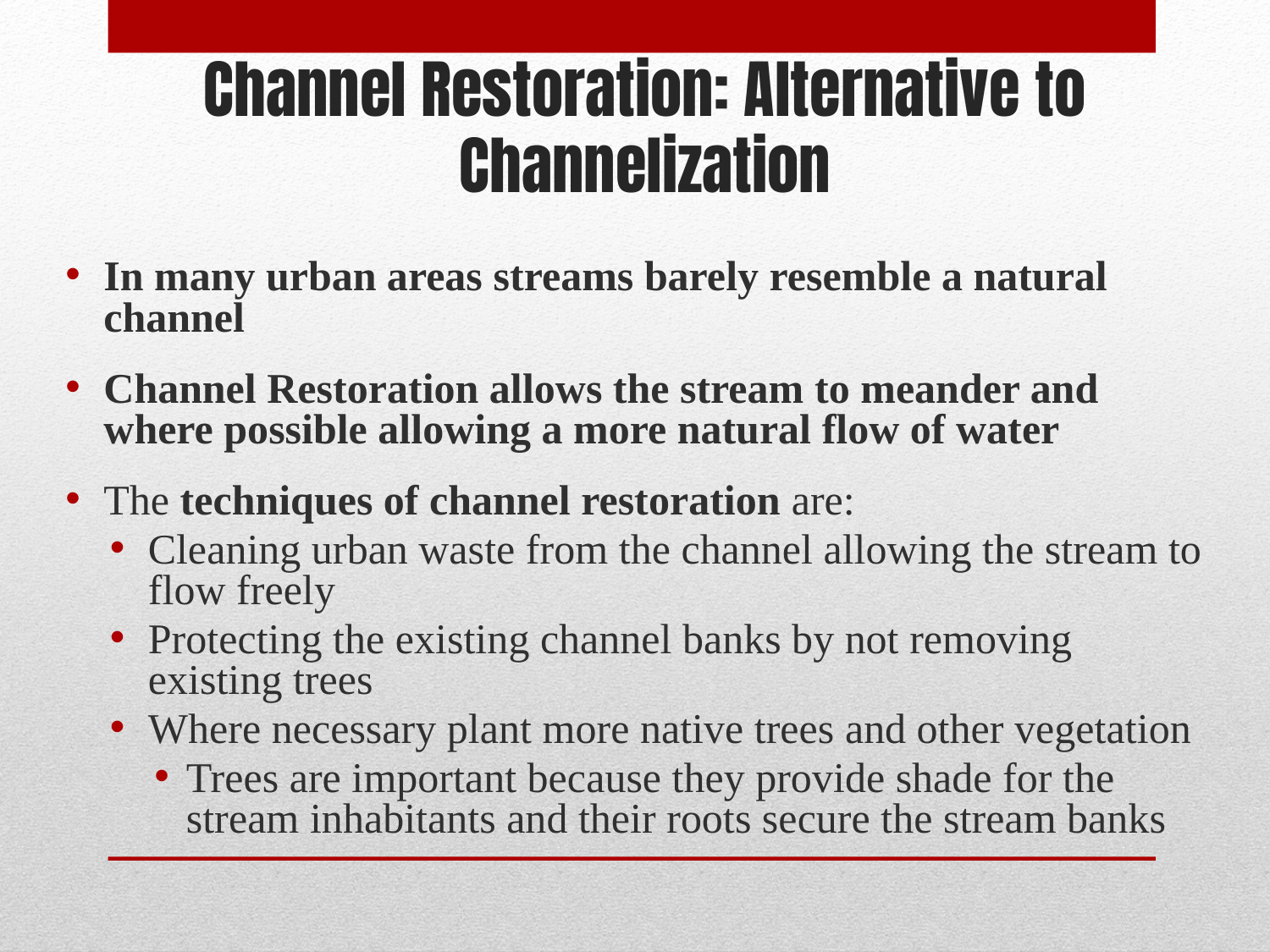

# Channel Restoration: Alternative to Channelization
In many urban areas streams barely resemble a natural channel

Channel Restoration allows the stream to meander and where possible allowing a more natural flow of water

The techniques of channel restoration are:
Cleaning urban waste from the channel allowing the stream to flow freely
Protecting the existing channel banks by not removing existing trees
Where necessary plant more native trees and other vegetation
Trees are important because they provide shade for the stream inhabitants and their roots secure the stream banks